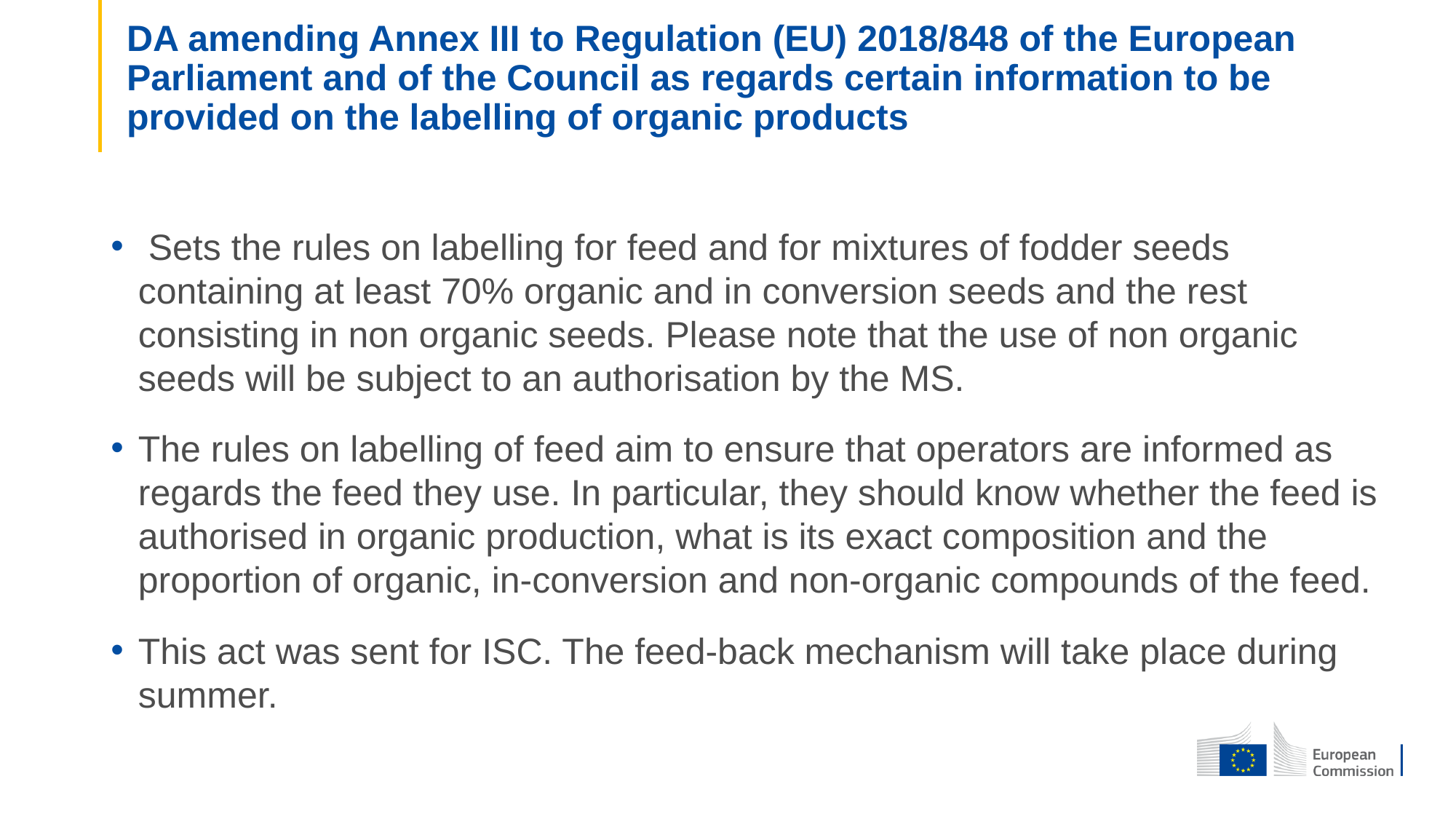

# DA amending Annex III to Regulation (EU) 2018/848 of the European Parliament and of the Council as regards certain information to be provided on the labelling of organic products
 Sets the rules on labelling for feed and for mixtures of fodder seeds containing at least 70% organic and in conversion seeds and the rest consisting in non organic seeds. Please note that the use of non organic seeds will be subject to an authorisation by the MS.
The rules on labelling of feed aim to ensure that operators are informed as regards the feed they use. In particular, they should know whether the feed is authorised in organic production, what is its exact composition and the proportion of organic, in-conversion and non-organic compounds of the feed.
This act was sent for ISC. The feed-back mechanism will take place during summer.